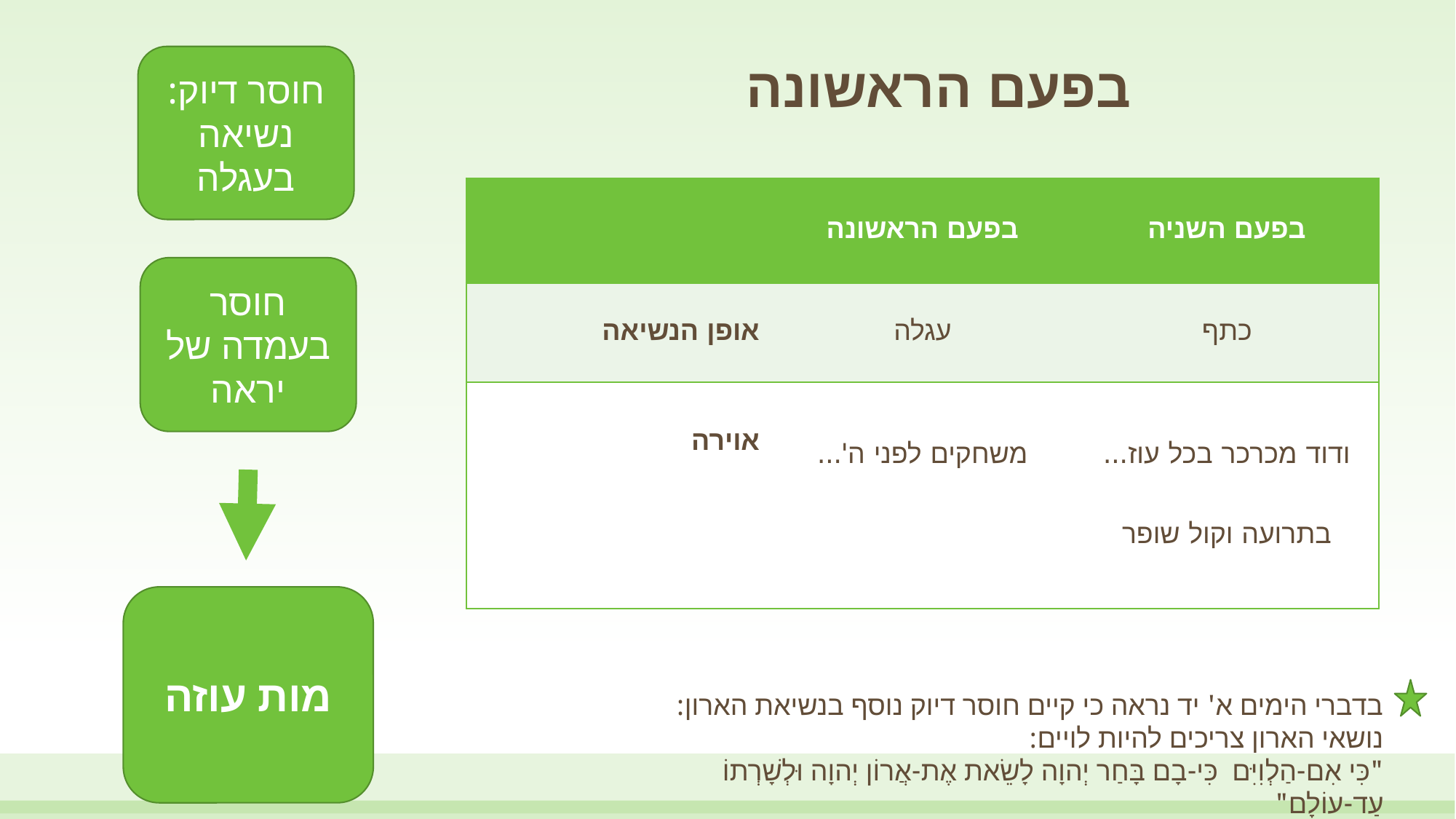

חוסר דיוק:
נשיאה בעגלה
בפעם הראשונה
|  | בפעם הראשונה | בפעם השניה |
| --- | --- | --- |
| אופן הנשיאה | ‎עגלה | כתף |
| אוירה | משחקים לפני ה'... | ודוד ‎מכרכר בכל עוז... בתרועה וקול שופר |
חוסר בעמדה של יראה
מות עוזה

בדברי הימים א' יד נראה כי קיים חוסר דיוק נוסף בנשיאת הארון:  נושאי הארון צריכים להיות לויים:
"כִּי אִם-הַלְוִיִּם  כִּי-בָם בָּחַר יְהוָה לָשֵׂאת אֶת-אֲרוֹן יְהוָה וּלְשָׁרְתוֹ עַד-עוֹלָם"